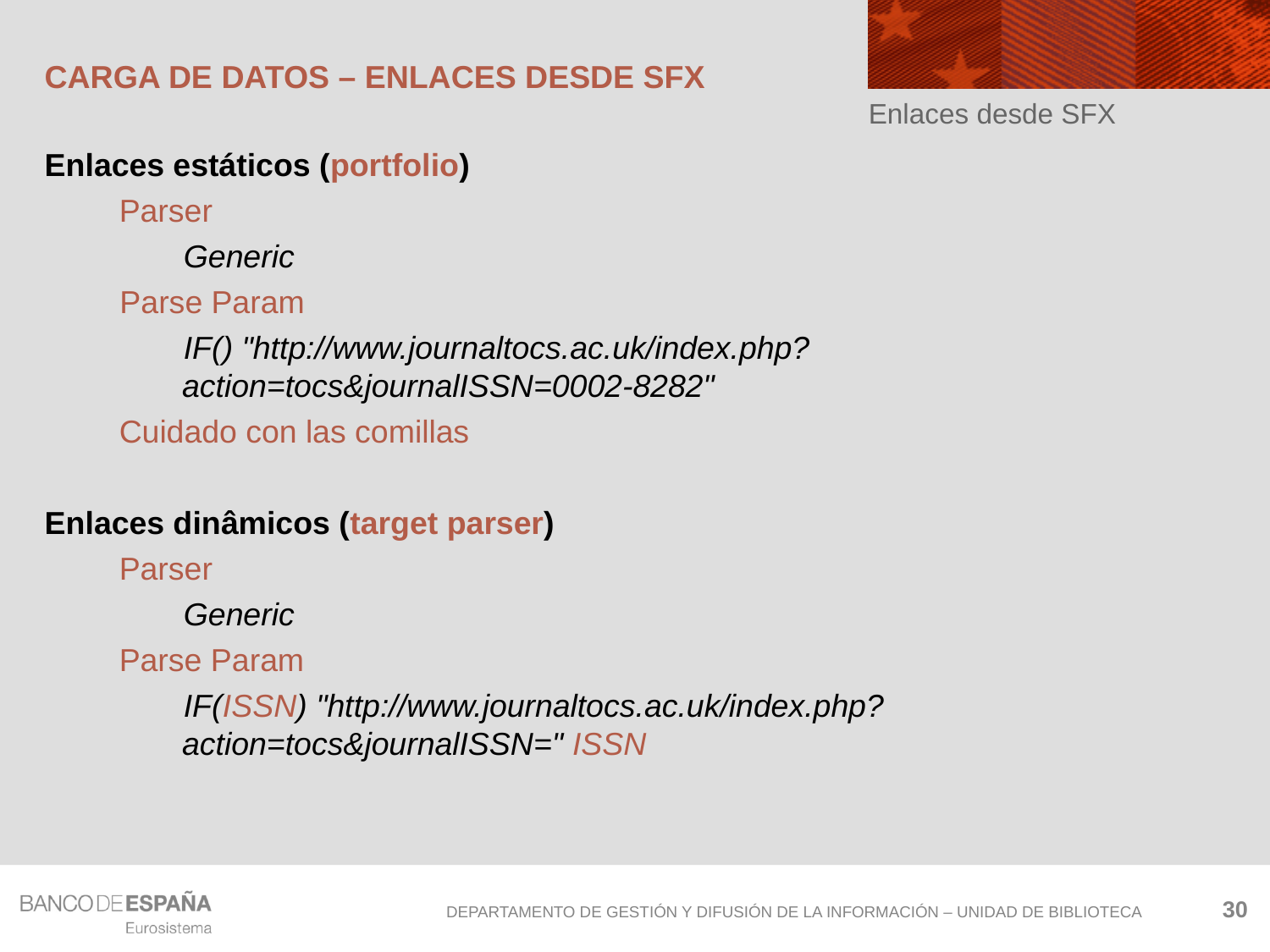

# CARGA DE DATOS – enlaces desde sfx
Enlaces desde SFX
Enlaces estáticos (portfolio)
Parser
Generic
	Parse Param
IF() "http://www.journaltocs.ac.uk/index.php?action=tocs&journalISSN=0002-8282"
Cuidado con las comillas

Enlaces dinâmicos (target parser)
Parser
Generic
Parse Param
IF(ISSN) "http://www.journaltocs.ac.uk/index.php?action=tocs&journalISSN=" ISSN

30